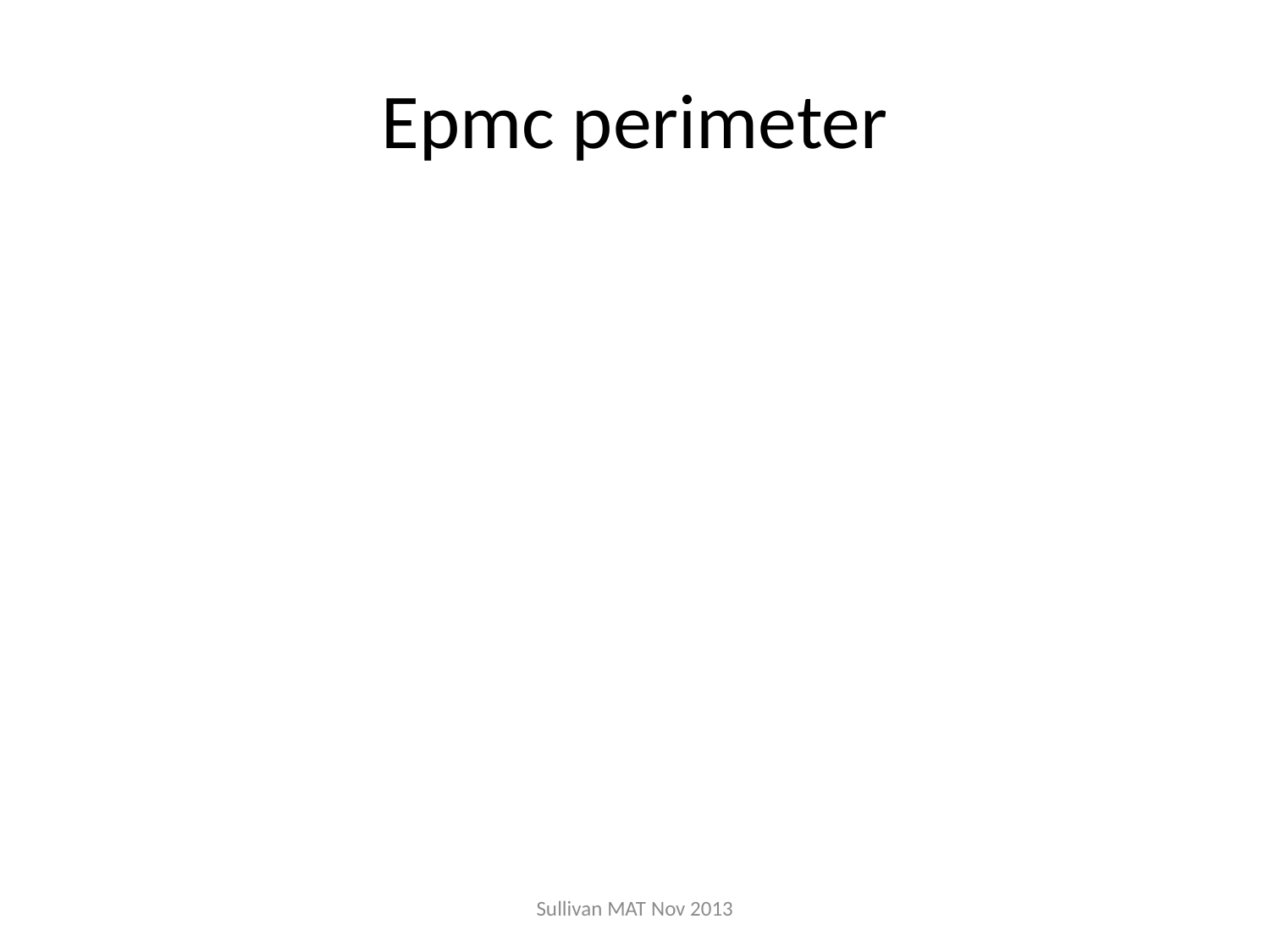

# Epmc perimeter

Sullivan MAT Nov 2013